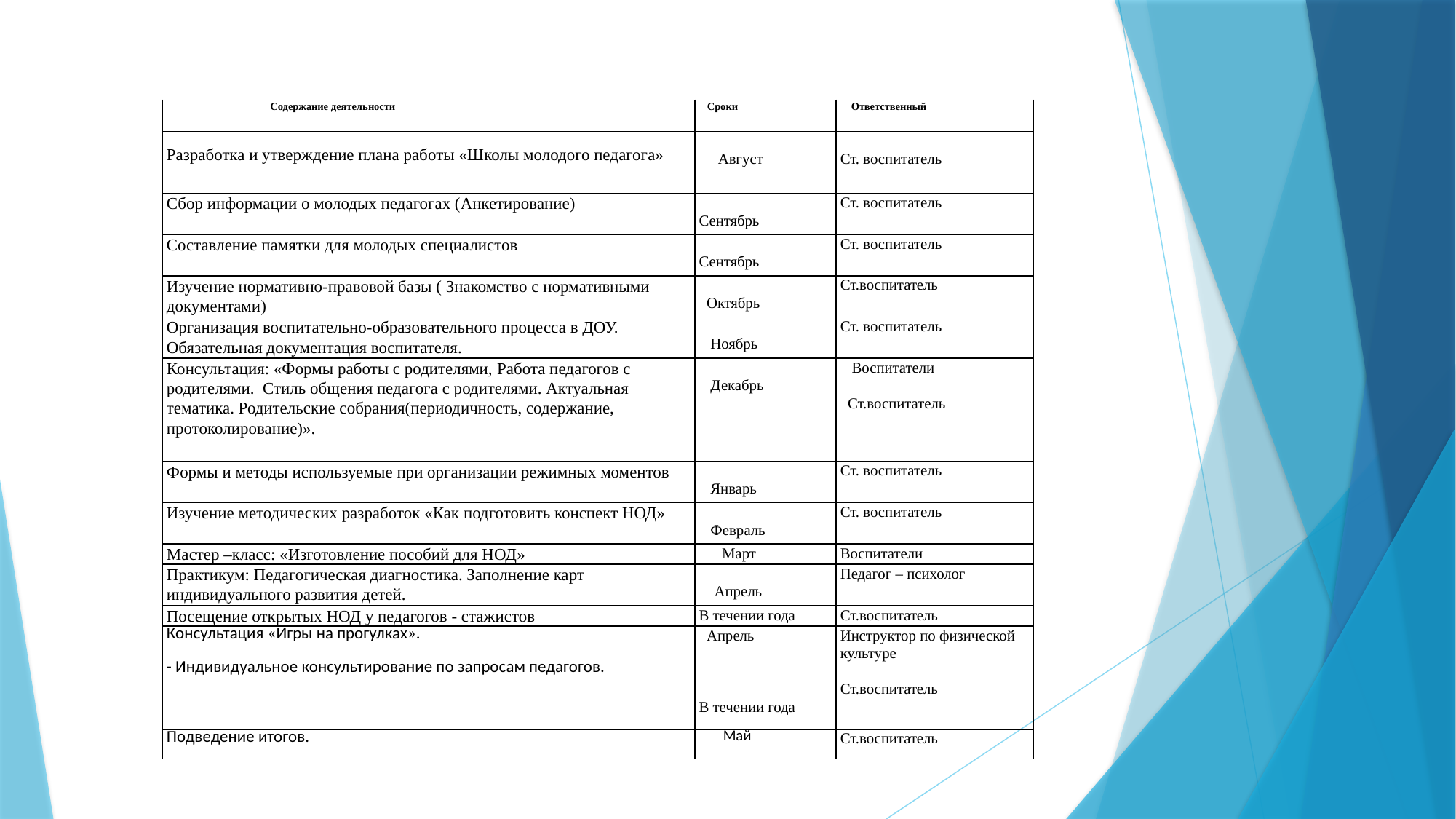

| Содержание деятельности | Сроки | Ответственный |
| --- | --- | --- |
| Разработка и утверждение плана работы «Школы молодого педагога» | Август | Ст. воспитатель |
| Сбор информации о молодых педагогах (Анкетирование) | Сентябрь | Ст. воспитатель |
| Составление памятки для молодых специалистов | Сентябрь | Ст. воспитатель |
| Изучение нормативно-правовой базы ( Знакомство с нормативными документами) | Октябрь | Ст.воспитатель |
| Организация воспитательно-образовательного процесса в ДОУ. Обязательная документация воспитателя. | Ноябрь | Ст. воспитатель |
| Консультация: «Формы работы с родителями, Работа педагогов с родителями. Стиль общения педагога с родителями. Актуальная тематика. Родительские собрания(периодичность, содержание, протоколирование)». | Декабрь | Воспитатели   Ст.воспитатель |
| Формы и методы используемые при организации режимных моментов | Январь | Ст. воспитатель |
| Изучение методических разработок «Как подготовить конспект НОД» | Февраль | Ст. воспитатель |
| Мастер –класс: «Изготовление пособий для НОД» | Март | Воспитатели |
| Практикум: Педагогическая диагностика. Заполнение карт индивидуального развития детей. | Апрель | Педагог – психолог |
| Посещение открытых НОД у педагогов - стажистов | В течении года | Ст.воспитатель |
| Консультация «Игры на прогулках».   - Индивидуальное консультирование по запросам педагогов. | Апрель       В течении года | Инструктор по физической культуре   Ст.воспитатель |
| Подведение итогов. | Май | Ст.воспитатель |